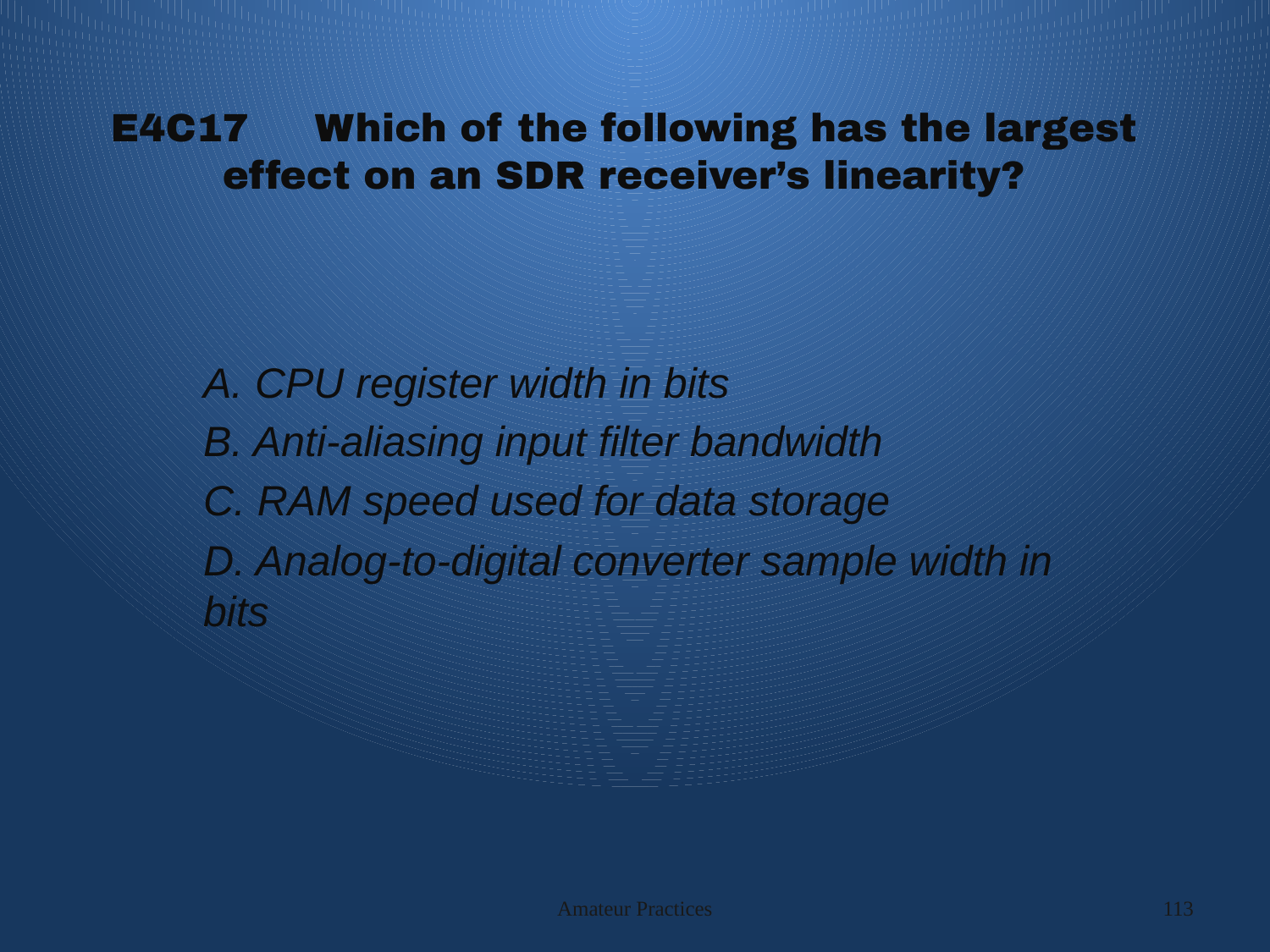

# E4C17     Which of the following has the largest effect on an SDR receiver’s linearity?
A. CPU register width in bits
B. Anti-aliasing input filter bandwidth
C. RAM speed used for data storage
D. Analog-to-digital converter sample width in bits
Amateur Practices
113